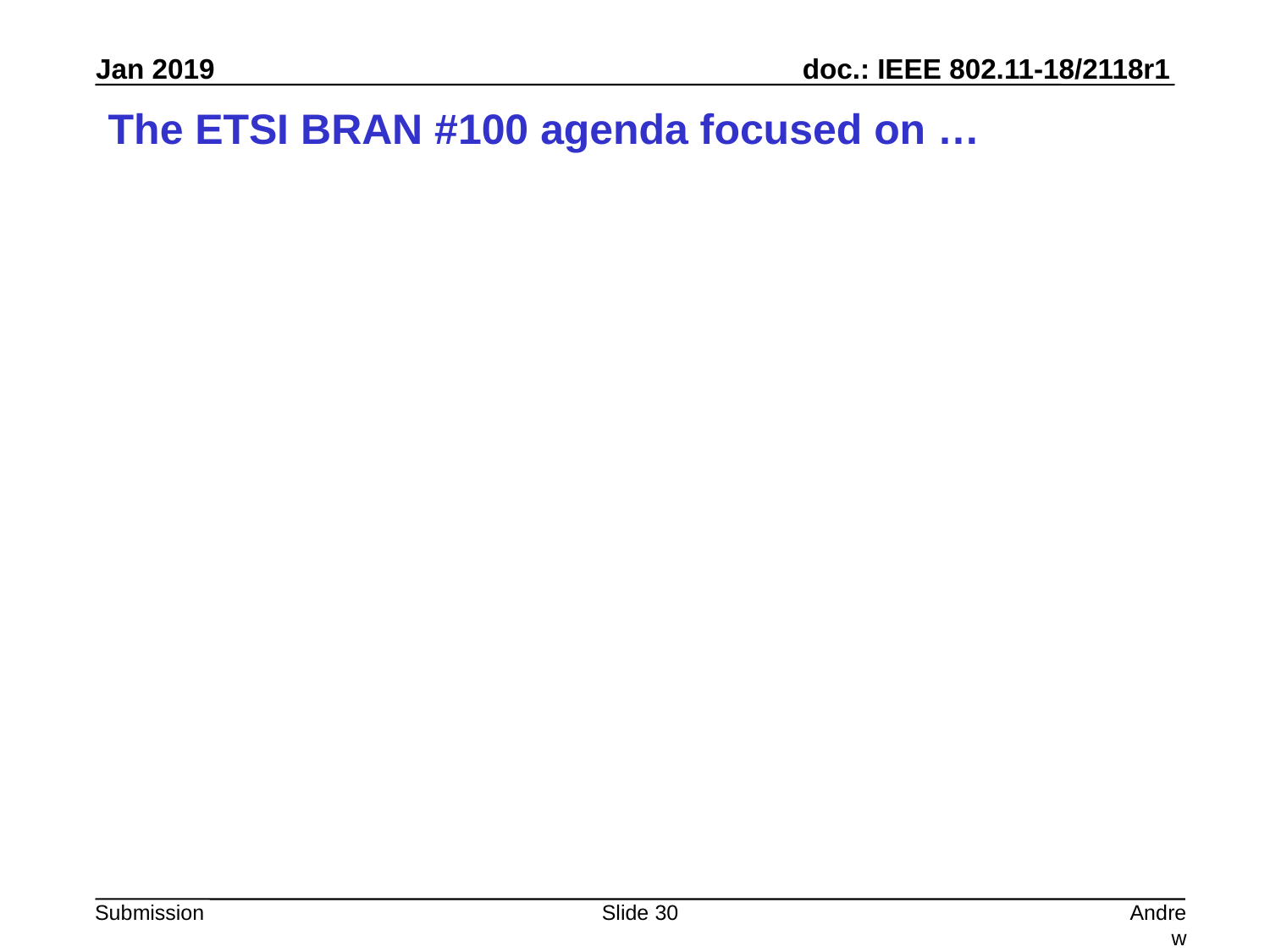

# The ETSI BRAN #100 agenda focused on …

Slide 30
Andrew Myles, Cisco